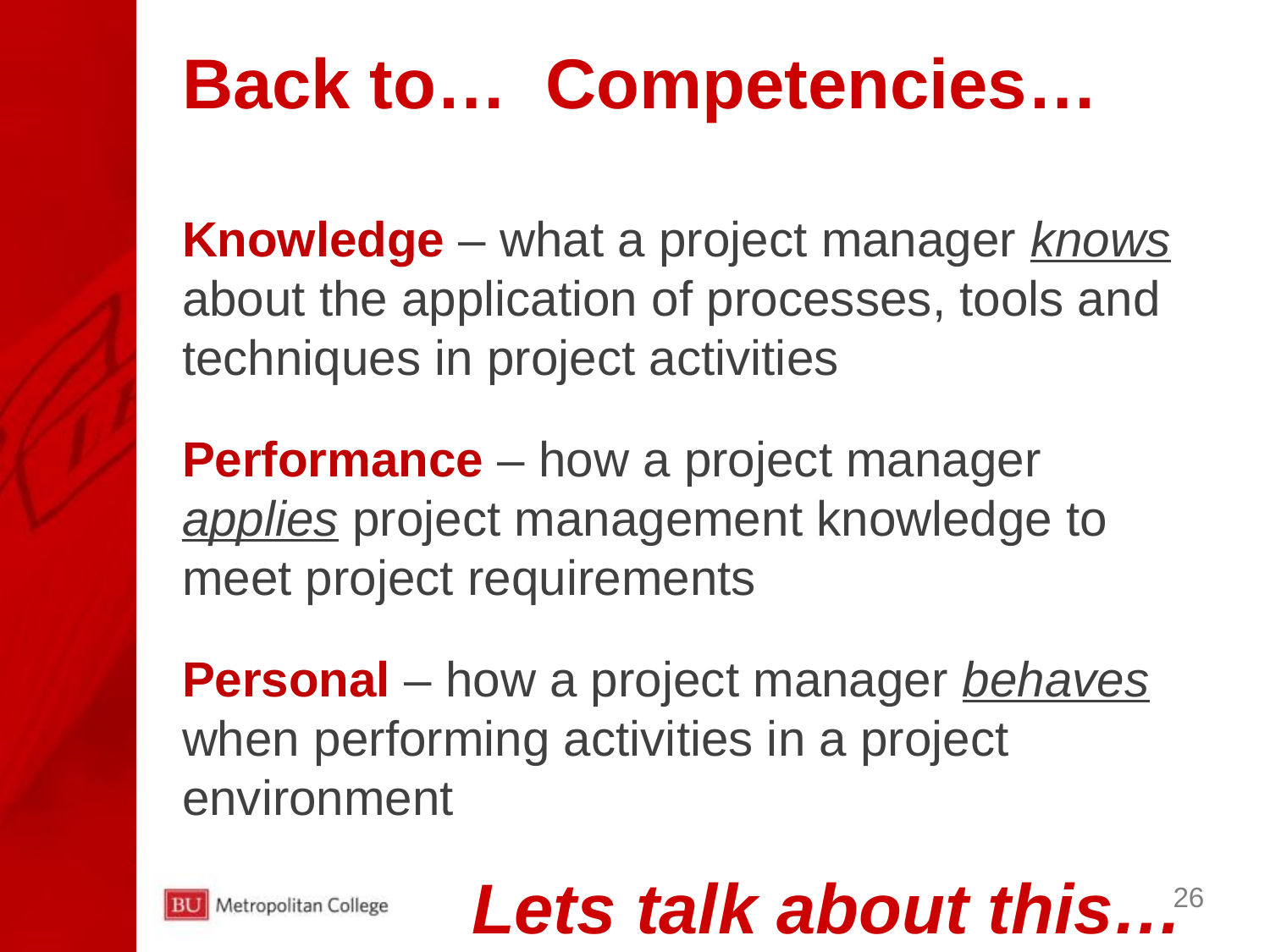

# Back to…  Competencies…
Knowledge – what a project manager knows about the application of processes, tools and techniques in project activities
Performance – how a project manager applies project management knowledge to meet project requirements
Personal – how a project manager behaves when performing activities in a project environment

Lets talk about this…